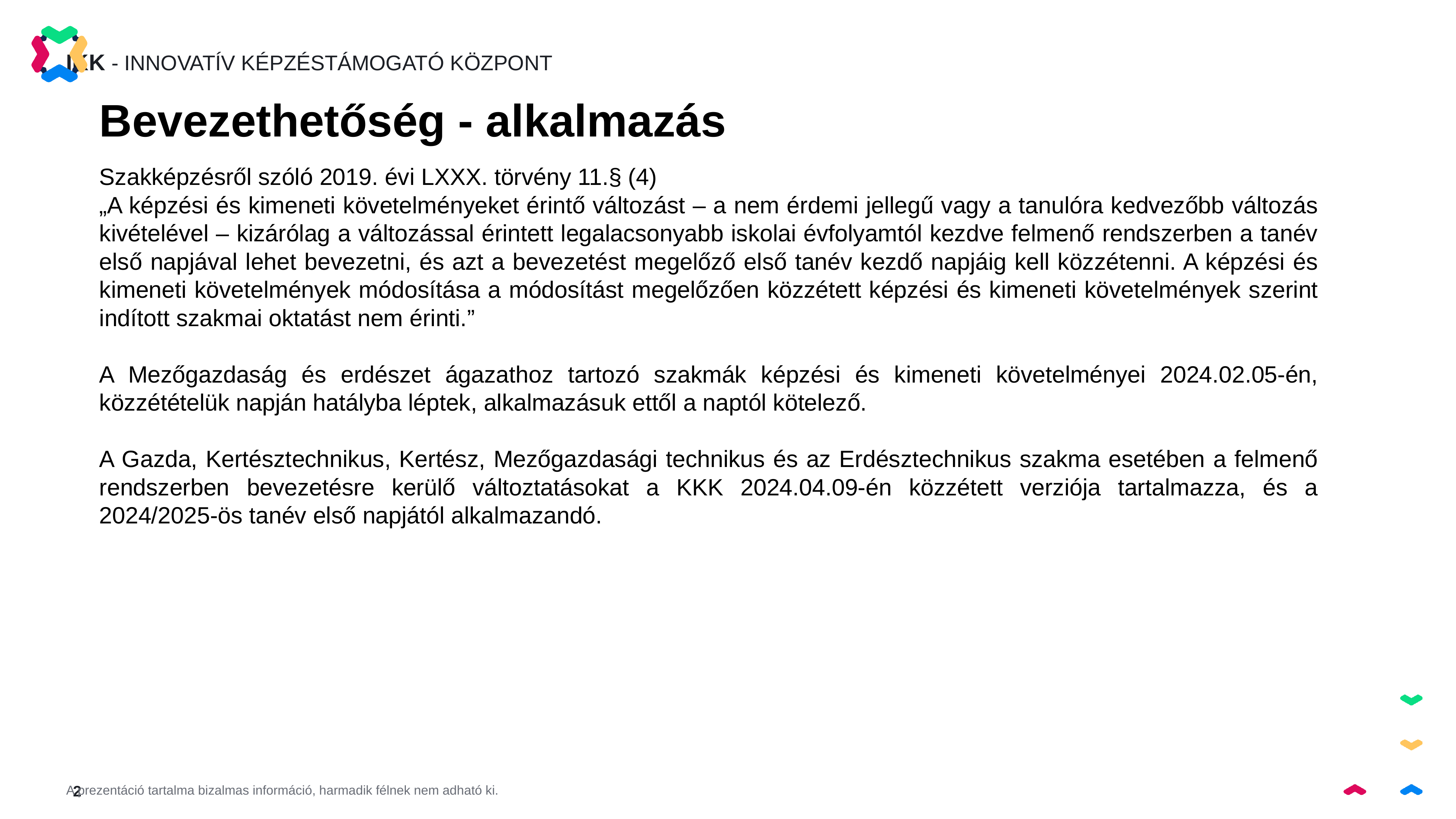

Bevezethetőség - alkalmazás
Szakképzésről szóló 2019. évi LXXX. törvény 11.§ (4)
„A képzési és kimeneti követelményeket érintő változást – a nem érdemi jellegű vagy a tanulóra kedvezőbb változás kivételével – kizárólag a változással érintett legalacsonyabb iskolai évfolyamtól kezdve felmenő rendszerben a tanév első napjával lehet bevezetni, és azt a bevezetést megelőző első tanév kezdő napjáig kell közzétenni. A képzési és kimeneti követelmények módosítása a módosítást megelőzően közzétett képzési és kimeneti követelmények szerint indított szakmai oktatást nem érinti.”

A Mezőgazdaság és erdészet ágazathoz tartozó szakmák képzési és kimeneti követelményei 2024.02.05-én, közzétételük napján hatályba léptek, alkalmazásuk ettől a naptól kötelező.

A Gazda, Kertésztechnikus, Kertész, Mezőgazdasági technikus és az Erdésztechnikus szakma esetében a felmenő rendszerben bevezetésre kerülő változtatásokat a KKK 2024.04.09-én közzétett verziója tartalmazza, és a 2024/2025-ös tanév első napjától alkalmazandó.